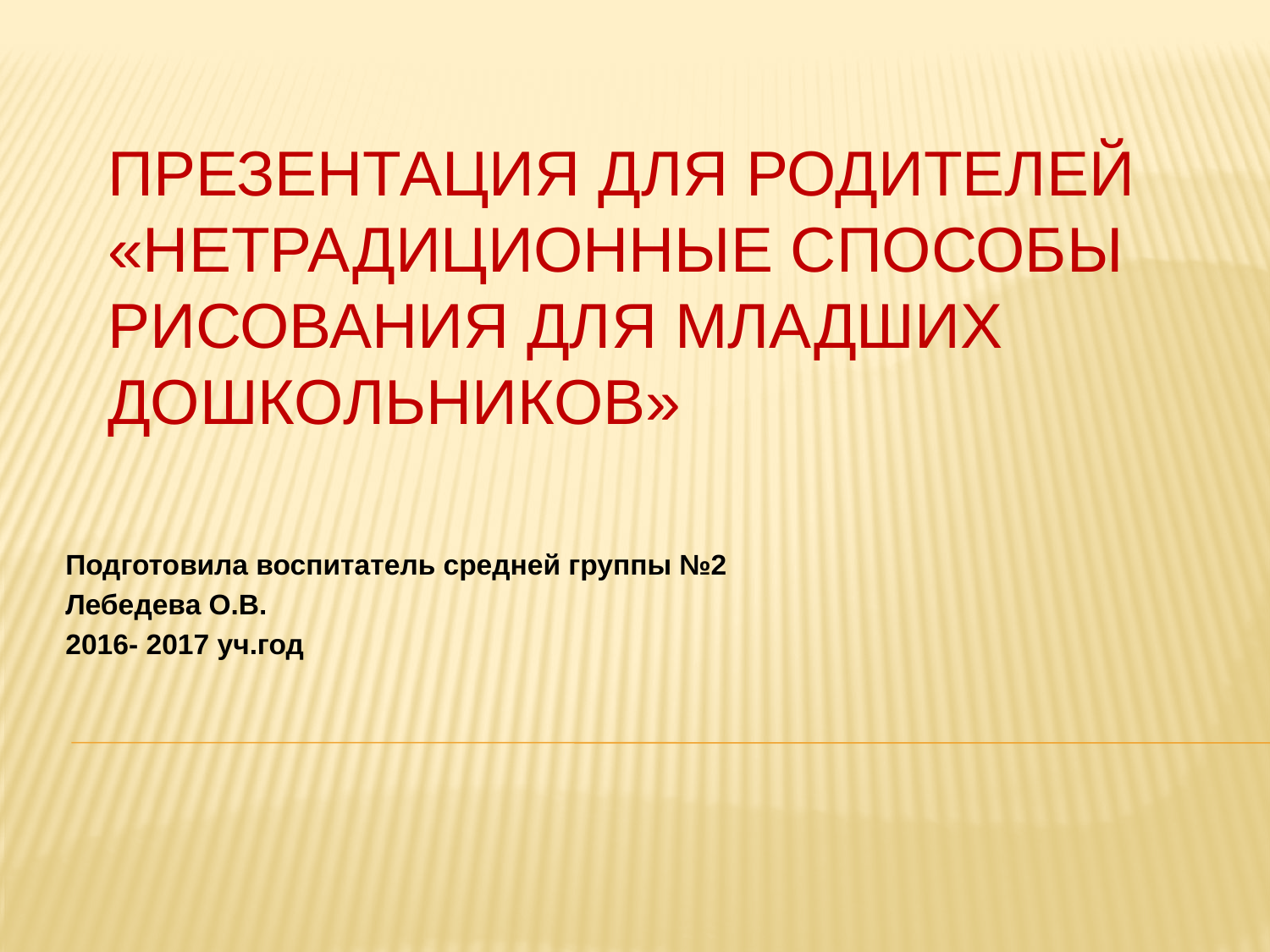

# Презентация для родителей «Нетрадиционные способы рисования для младших дошкольников»
Подготовила воспитатель средней группы №2
Лебедева О.В.
2016- 2017 уч.год